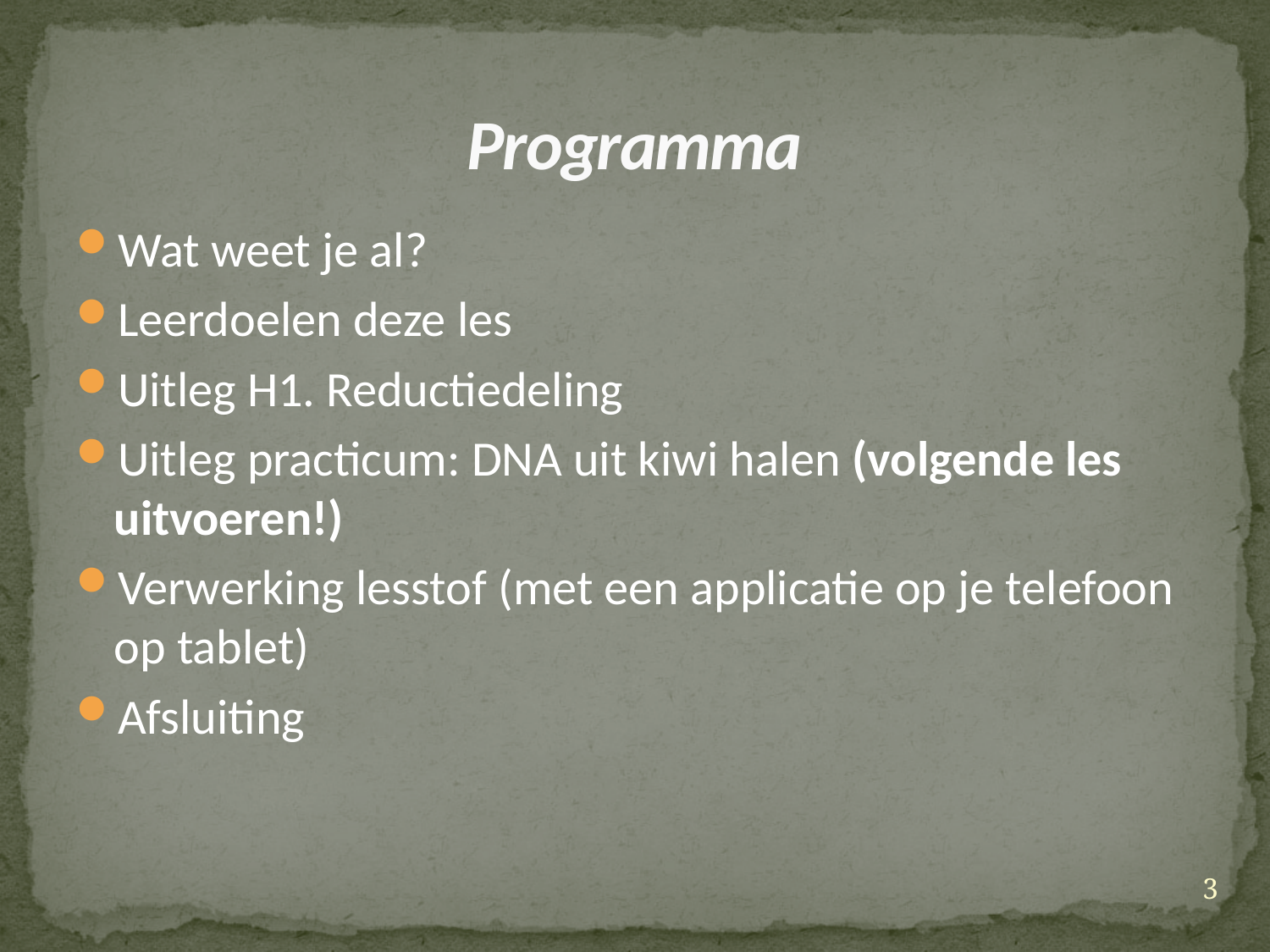

# Programma
Wat weet je al?
Leerdoelen deze les
Uitleg H1. Reductiedeling
Uitleg practicum: DNA uit kiwi halen (volgende les uitvoeren!)
Verwerking lesstof (met een applicatie op je telefoon op tablet)
Afsluiting
3